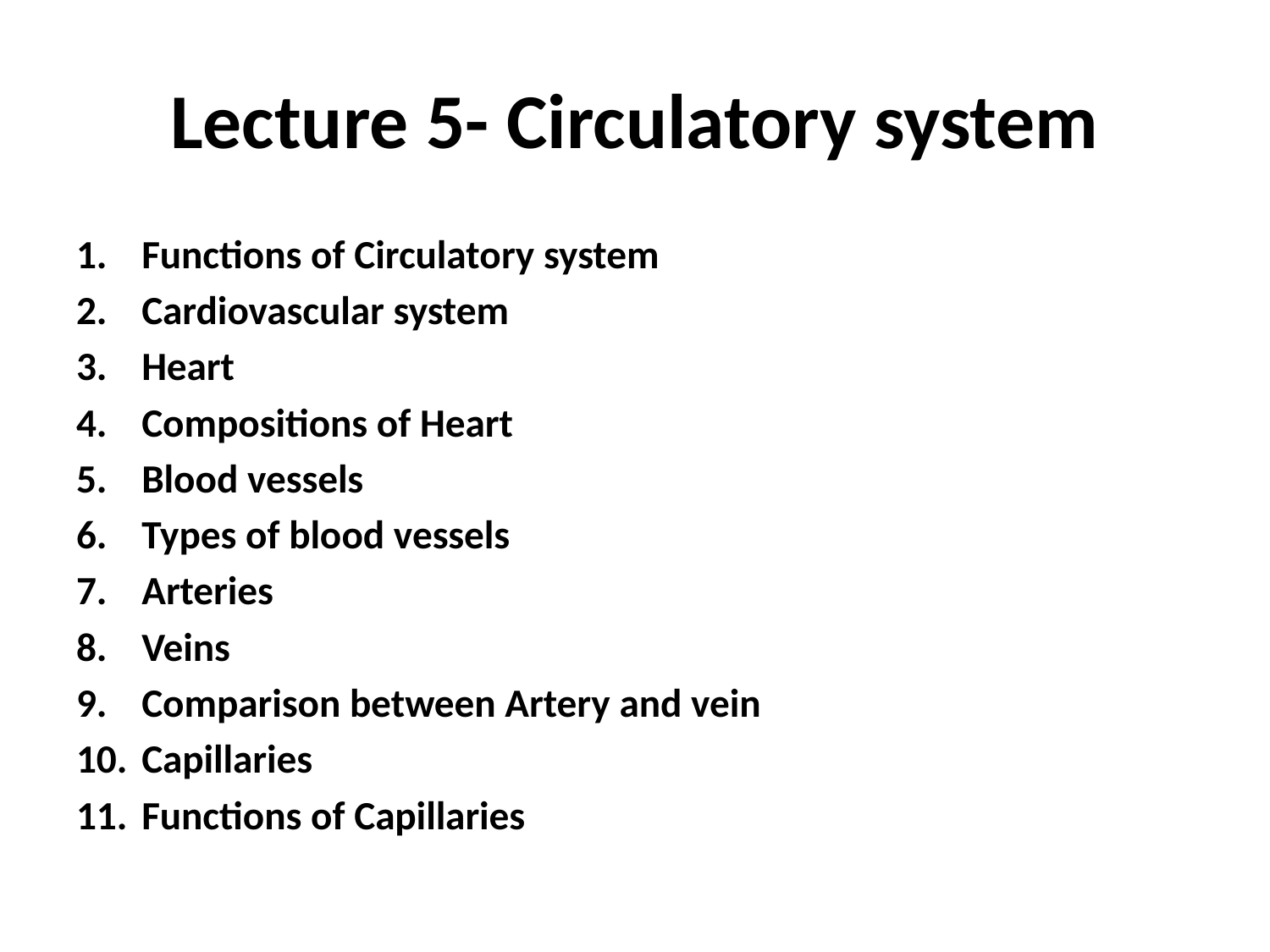

# Lecture 5- Circulatory system
Functions of Circulatory system
Cardiovascular system
Heart
Compositions of Heart
Blood vessels
Types of blood vessels
Arteries
Veins
Comparison between Artery and vein
Capillaries
Functions of Capillaries